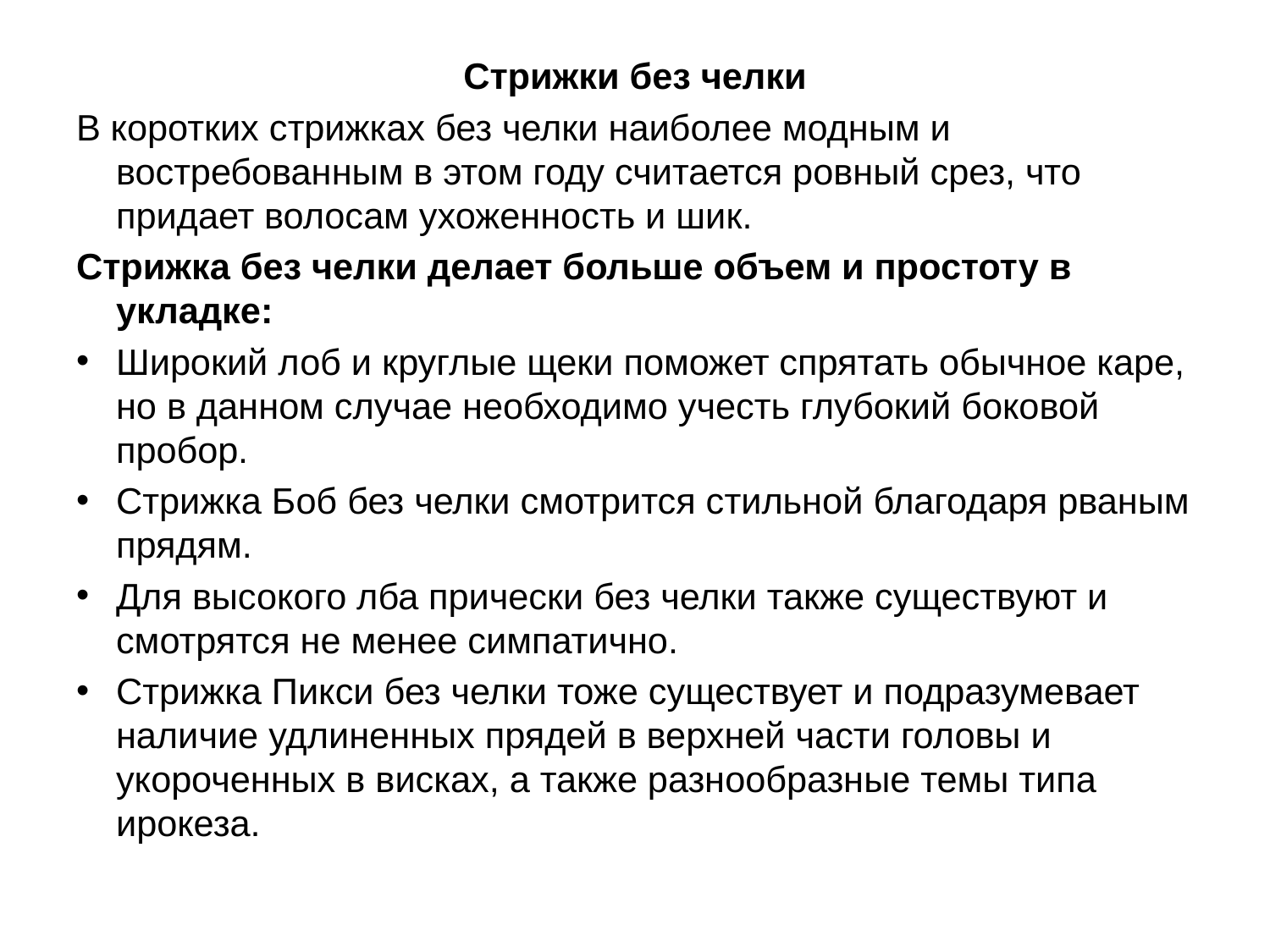

Стрижки без челки
В коротких стрижках без челки наиболее модным и востребованным в этом году считается ровный срез, что придает волосам ухоженность и шик.
Стрижка без челки делает больше объем и простоту в укладке:
Широкий лоб и круглые щеки поможет спрятать обычное каре, но в данном случае необходимо учесть глубокий боковой пробор.
Стрижка Боб без челки смотрится стильной благодаря рваным прядям.
Для высокого лба прически без челки также существуют и смотрятся не менее симпатично.
Стрижка Пикси без челки тоже существует и подразумевает наличие удлиненных прядей в верхней части головы и укороченных в висках, а также разнообразные темы типа ирокеза.